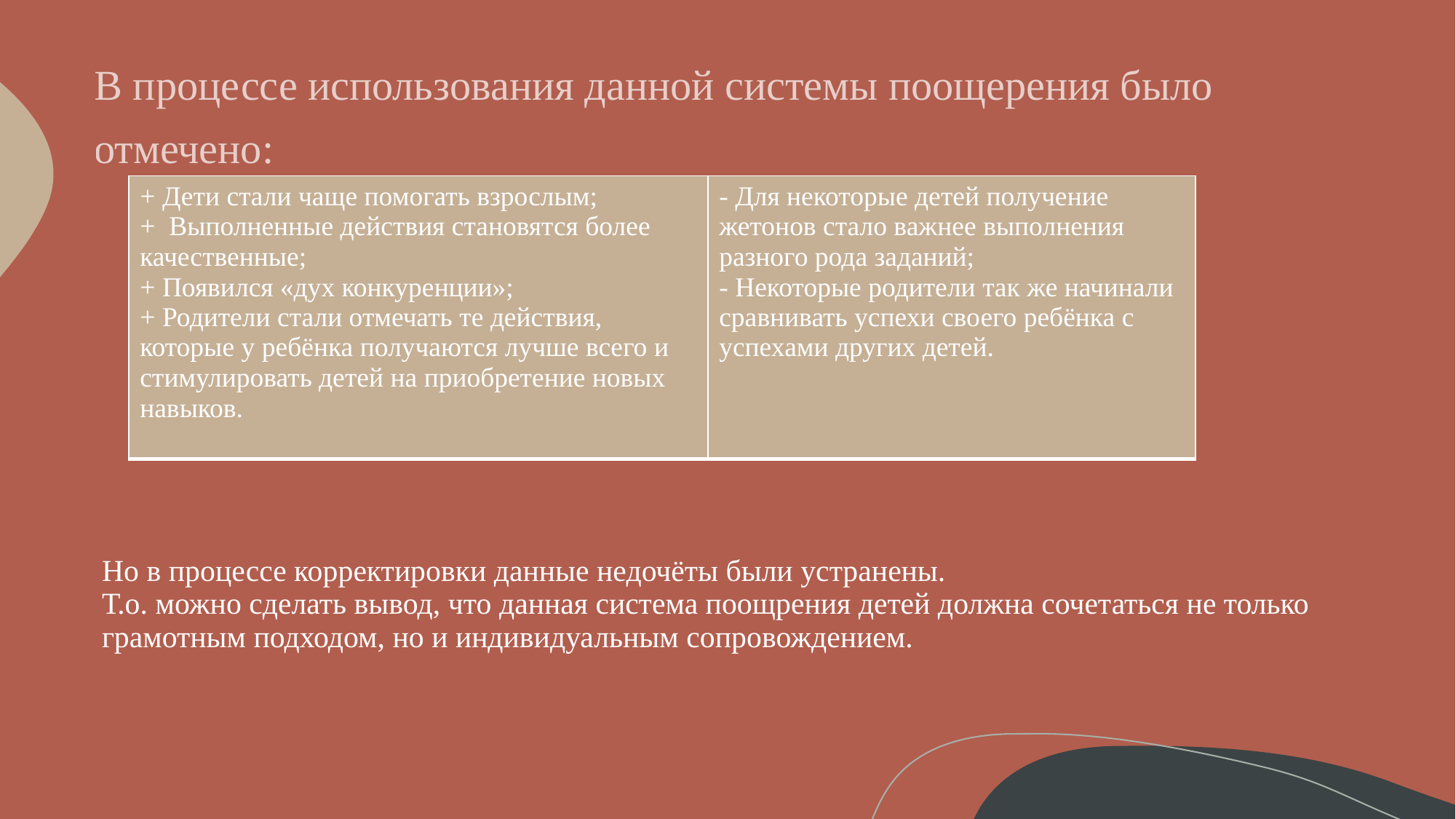

В процессе использования данной системы поощерения было отмечено:

| + Дети стали чаще помогать взрослым; +  Выполненные действия становятся более качественные; + Появился «дух конкуренции»; + Родители стали отмечать те действия, которые у ребёнка получаются лучше всего и стимулировать детей на приобретение новых навыков. | - Для некоторые детей получение  жетонов стало важнее выполнения разного рода заданий; - Некоторые родители так же начинали сравнивать успехи своего ребёнка с успехами других детей. |
| --- | --- |
# Но в процессе корректировки данные недочёты были устранены.
Т.о. можно сделать вывод, что данная система поощрения детей должна сочетаться не только грамотным подходом, но и индивидуальным сопровождением.